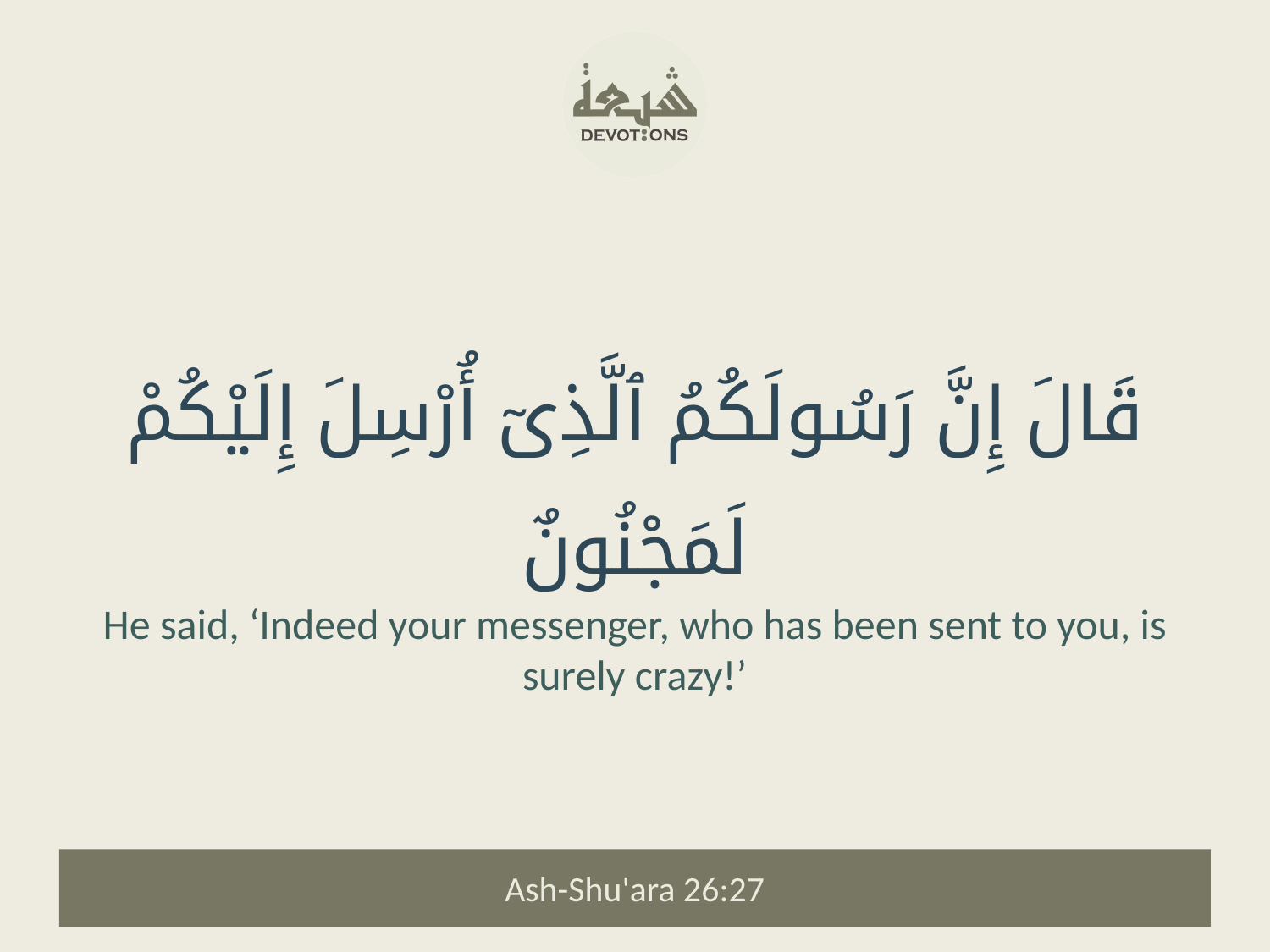

قَالَ إِنَّ رَسُولَكُمُ ٱلَّذِىٓ أُرْسِلَ إِلَيْكُمْ لَمَجْنُونٌ
He said, ‘Indeed your messenger, who has been sent to you, is surely crazy!’
Ash-Shu'ara 26:27